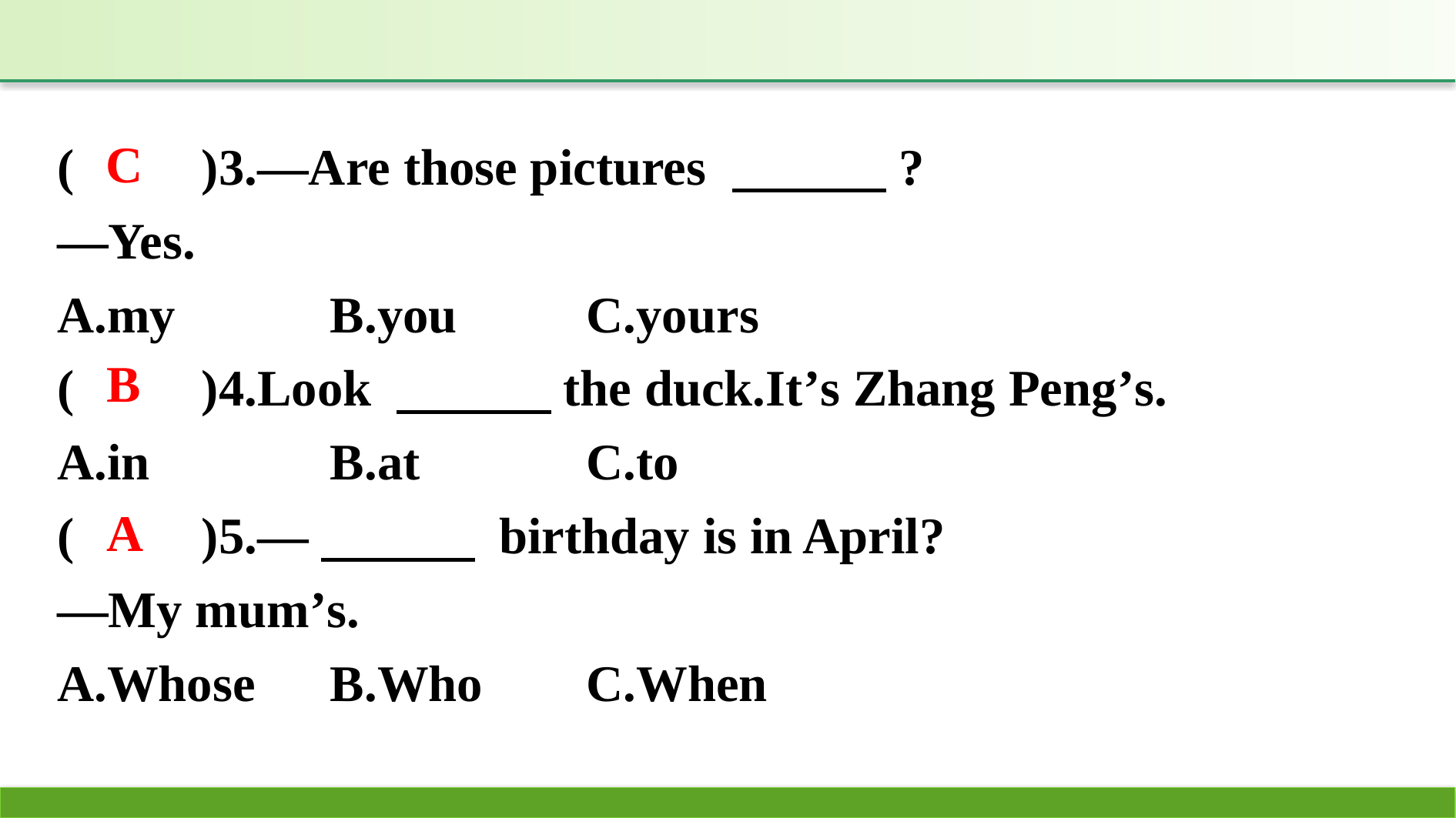

(　　)3.—Are those pictures 　　　?
—Yes.
A.my		B.you	C.yours
(　　)4.Look 　　　the duck.It’s Zhang Peng’s.
A.in		B.at		C.to
(　　)5.—　　　 birthday is in April?
—My mum’s.
A.Whose	B.Who	C.When
C
B
A